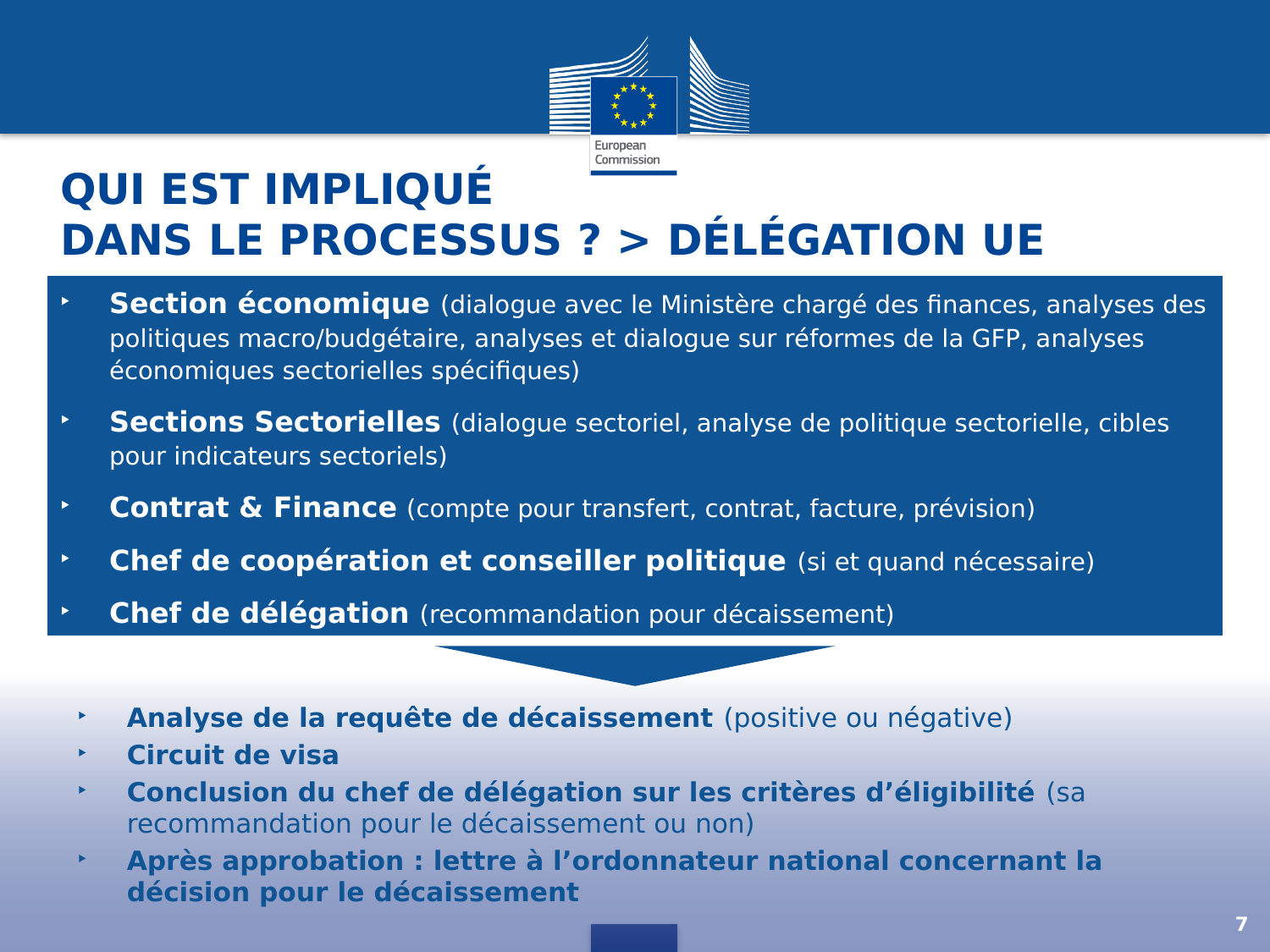

# QUI est impliqué dans le processus ? > Délégation UE
Section économique (dialogue avec le Ministère chargé des finances, analyses des politiques macro/budgétaire, analyses et dialogue sur réformes de la GFP, analyses économiques sectorielles spécifiques)
Sections Sectorielles (dialogue sectoriel, analyse de politique sectorielle, cibles pour indicateurs sectoriels)
Contrat & Finance (compte pour transfert, contrat, facture, prévision)
Chef de coopération et conseiller politique (si et quand nécessaire)
Chef de délégation (recommandation pour décaissement)

Analyse de la requête de décaissement (positive ou négative)
Circuit de visa
Conclusion du chef de délégation sur les critères d’éligibilité (sa recommandation pour le décaissement ou non)
Après approbation : lettre à l’ordonnateur national concernant la décision pour le décaissement
7